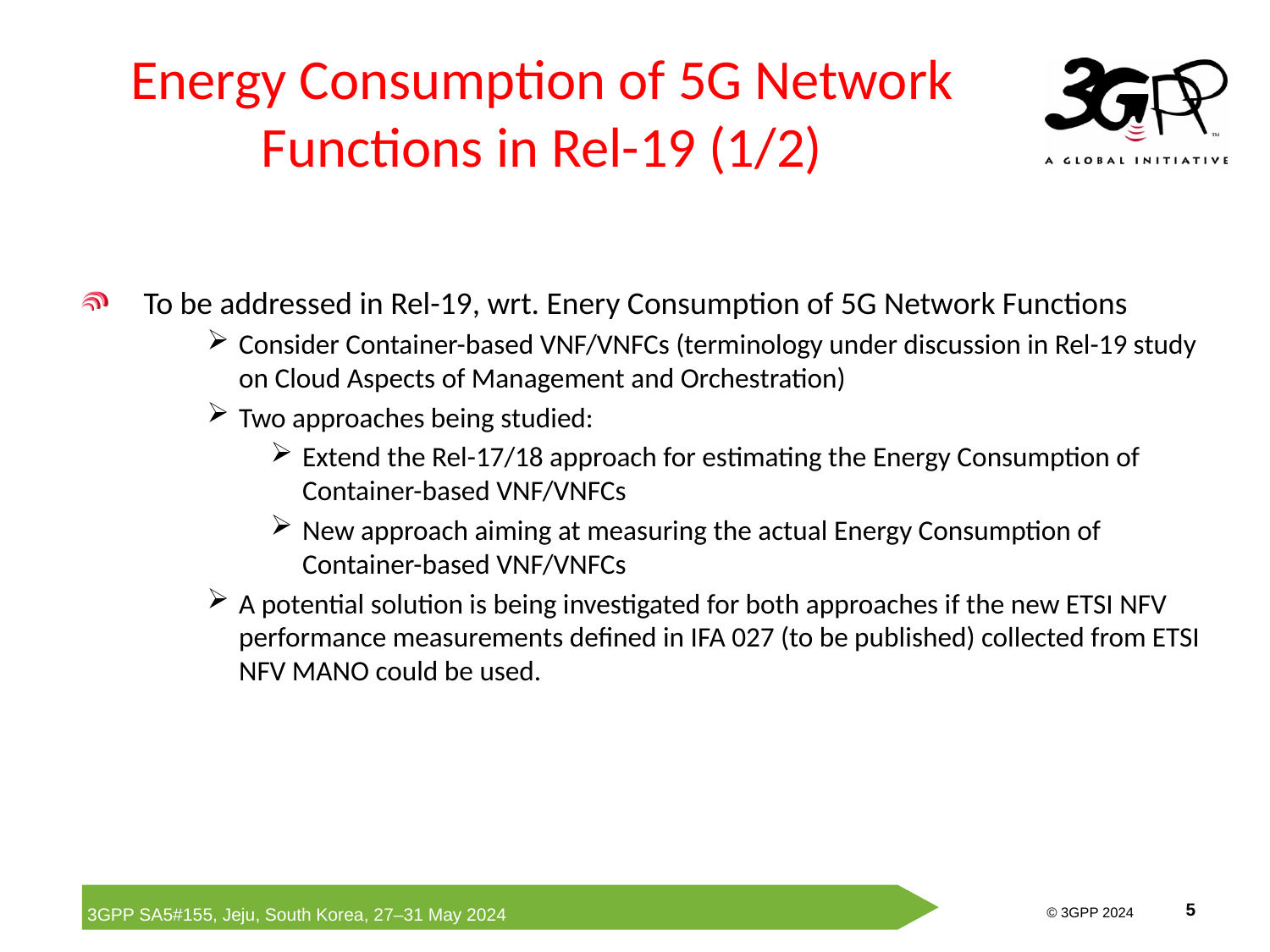

# Energy Consumption of 5G Network Functions in Rel-19 (1/2)
To be addressed in Rel-19, wrt. Enery Consumption of 5G Network Functions
Consider Container-based VNF/VNFCs (terminology under discussion in Rel-19 study on Cloud Aspects of Management and Orchestration)
Two approaches being studied:
Extend the Rel-17/18 approach for estimating the Energy Consumption of Container-based VNF/VNFCs
New approach aiming at measuring the actual Energy Consumption of Container-based VNF/VNFCs
A potential solution is being investigated for both approaches if the new ETSI NFV performance measurements defined in IFA 027 (to be published) collected from ETSI NFV MANO could be used.